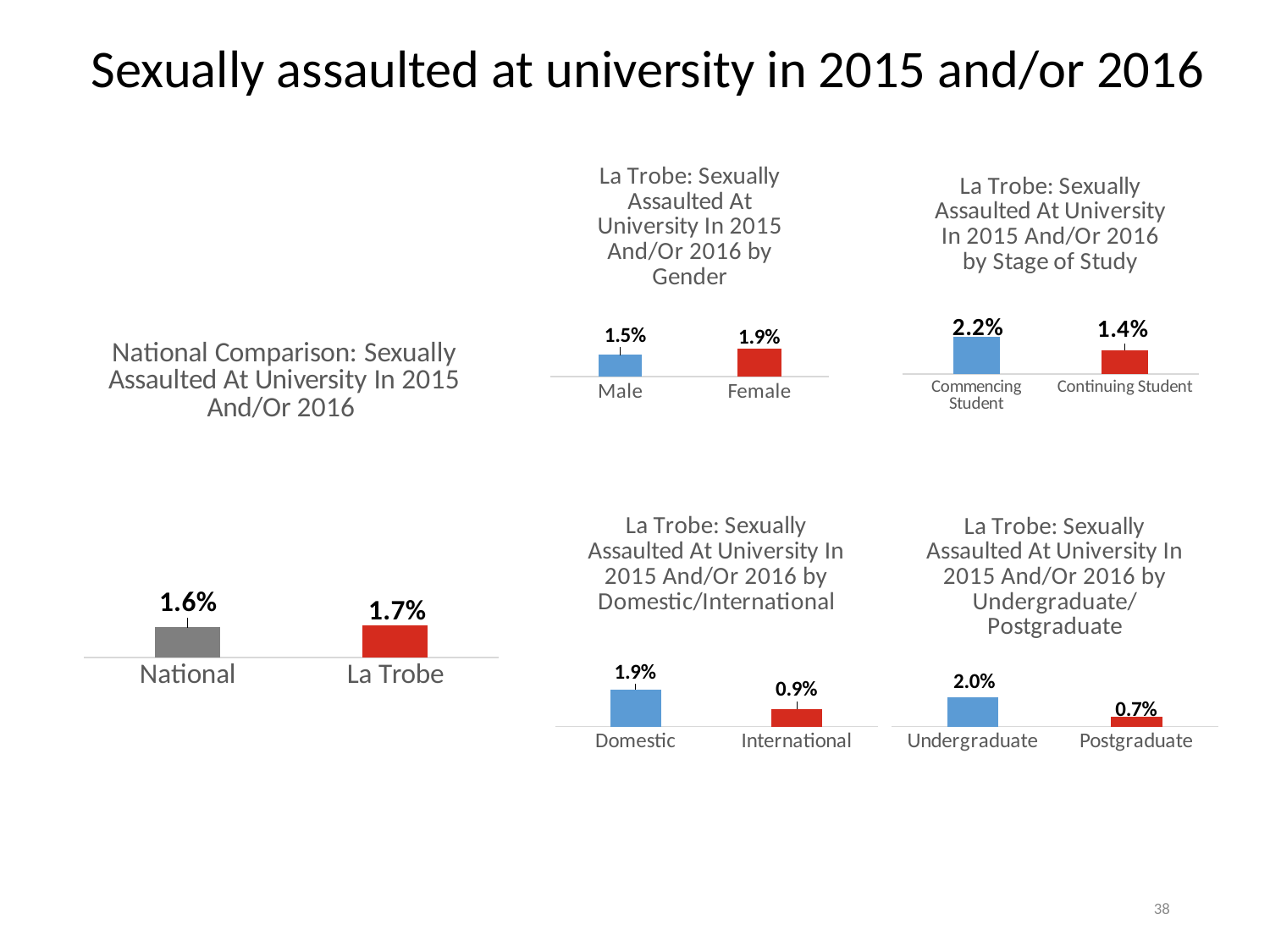

# Sexually assaulted at university in 2015 and/or 2016

### Chart:

| Category |  |
|---|---|
| Male | 0.015 |
| Female | 0.019 |

### Chart:

| Category |  |
|---|---|
| Commencing Student | 0.022 |
| Continuing Student | 0.014 |

### Chart:

| Category |  |
|---|---|
| National | 0.016 |
| La Trobe | 0.017 |

### Chart:

| Category |  |
|---|---|
| Domestic | 0.019 |
| International | 0.009 |

### Chart:

| Category |  |
|---|---|
| Undergraduate | 0.02 |
| Postgraduate | 0.007 |
38